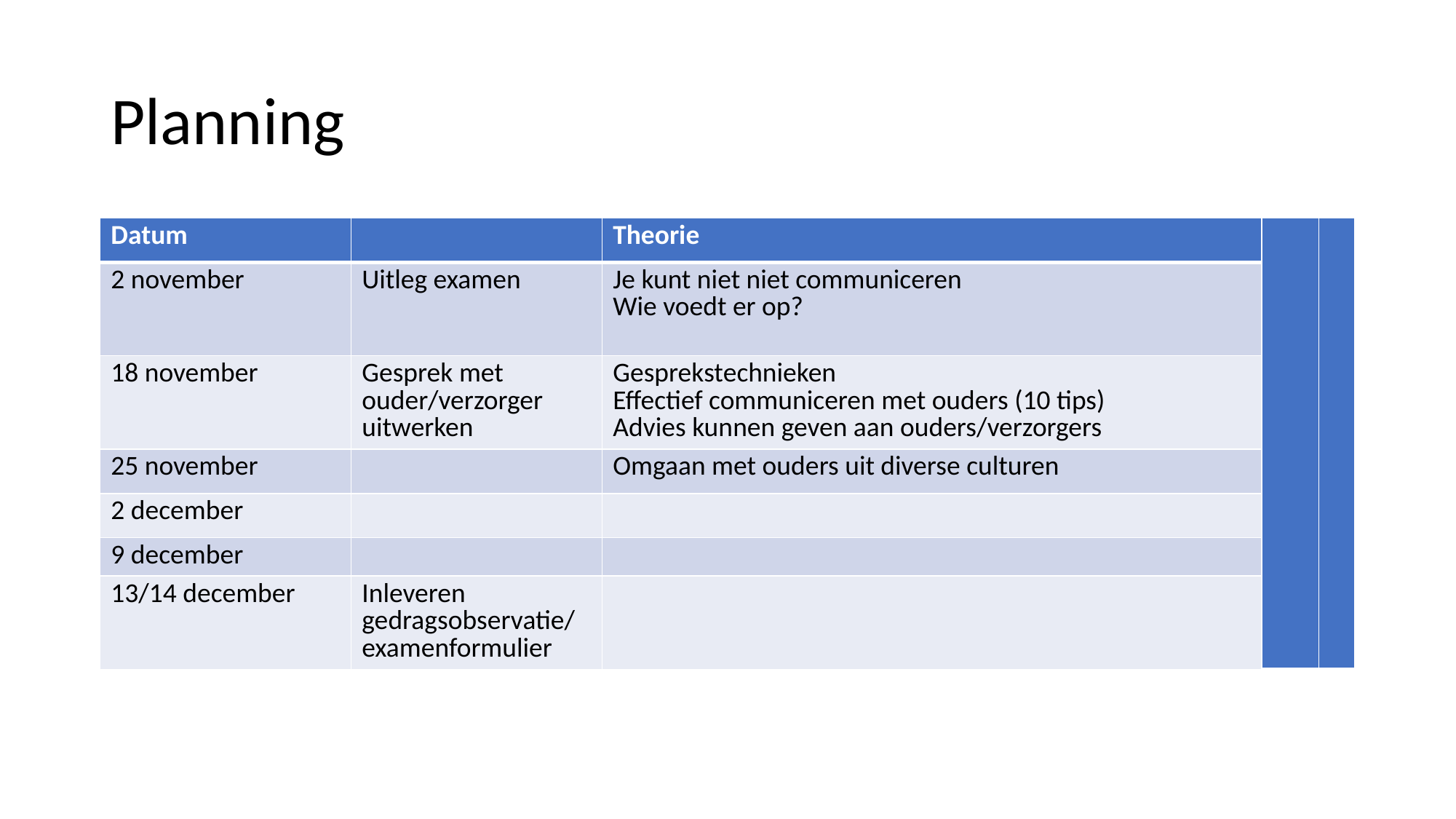

# Planning
| Datum |  | Theorie |  |  |
| --- | --- | --- | --- | --- |
| 2 november | Uitleg examen | Je kunt niet niet communiceren Wie voedt er op? |  |  |
| 18 november | Gesprek met ouder/verzorger uitwerken | Gesprekstechnieken Effectief communiceren met ouders (10 tips) Advies kunnen geven aan ouders/verzorgers |  |  |
| 25 november |  | Omgaan met ouders uit diverse culturen |  |  |
| 2 december |  |  |  |  |
| 9 december |  |  |  |  |
| 13/14 december | Inleveren gedragsobservatie/ examenformulier |  |  |  |